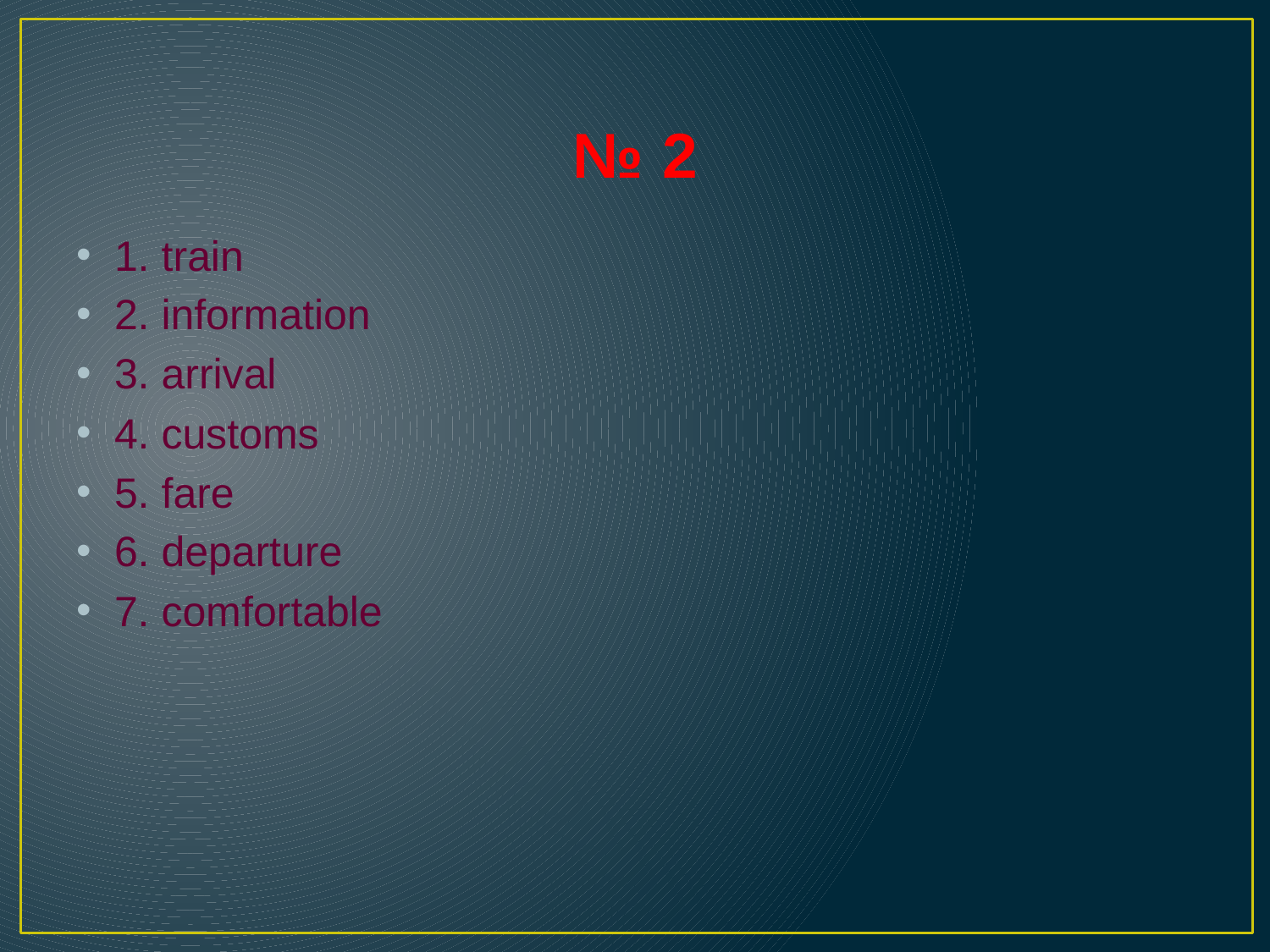

# № 2
1. train
2. information
3. arrival
4. customs
5. fare
6. departure
7. comfortable